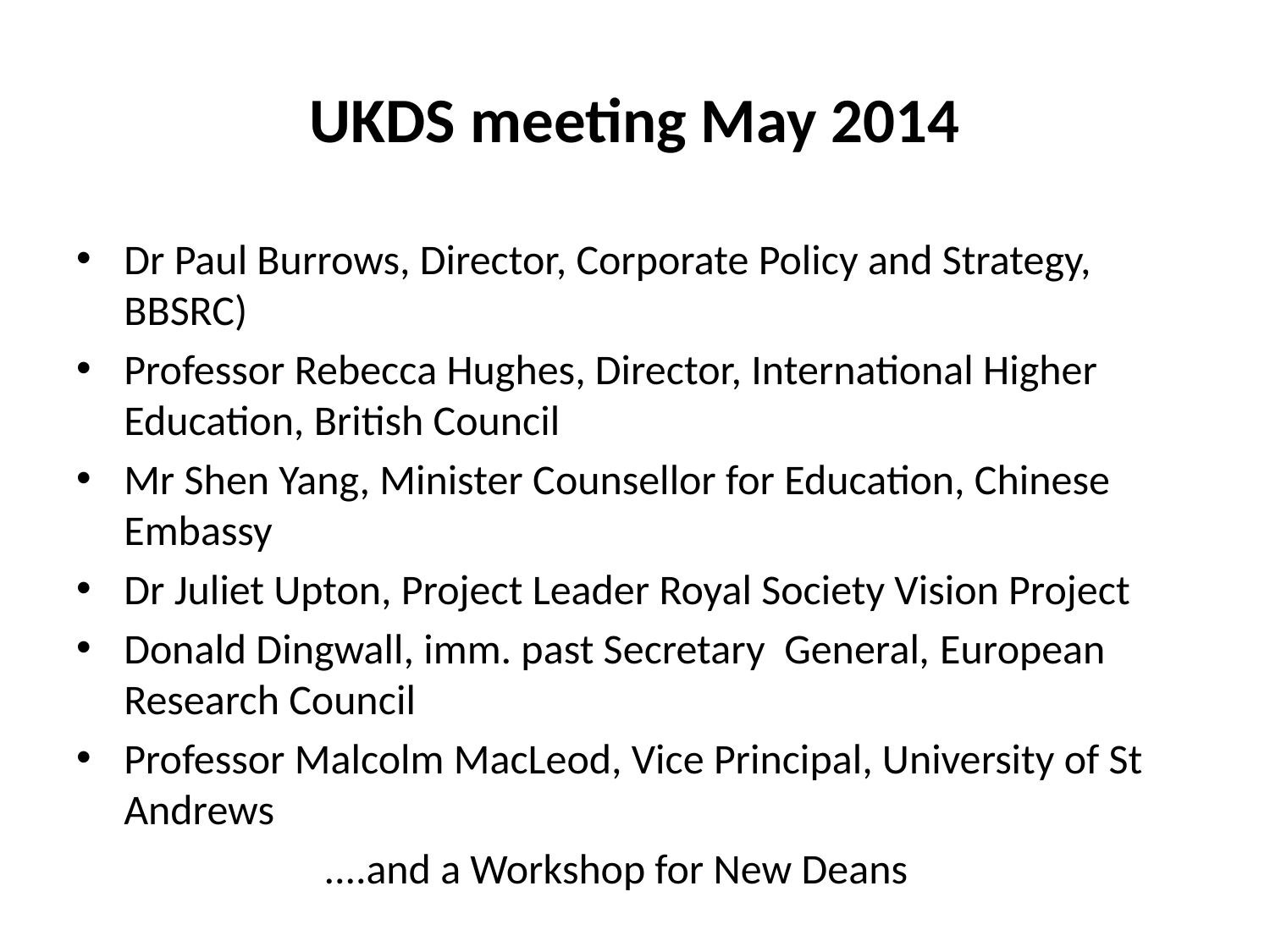

# UKDS meeting May 2014
Dr Paul Burrows, Director, Corporate Policy and Strategy, BBSRC)
Professor Rebecca Hughes, Director, International Higher Education, British Council
Mr Shen Yang, Minister Counsellor for Education, Chinese Embassy
Dr Juliet Upton, Project Leader Royal Society Vision Project
Donald Dingwall, imm. past Secretary  General, European Research Council
Professor Malcolm MacLeod, Vice Principal, University of St Andrews
                          ....and a Workshop for New Deans